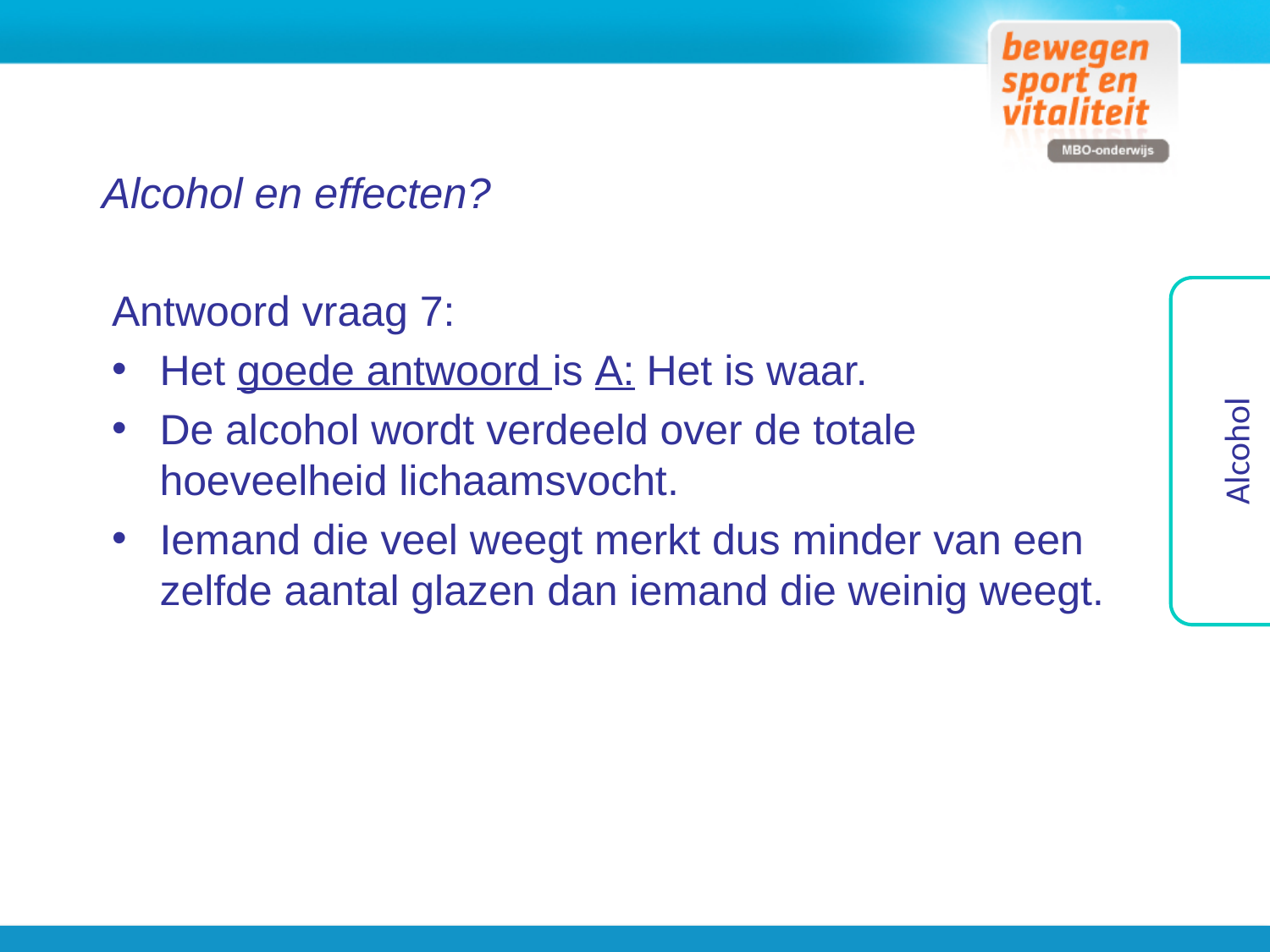

Alcohol en effecten?
Antwoord vraag 7:
Het goede antwoord is A: Het is waar.
De alcohol wordt verdeeld over de totale hoeveelheid lichaamsvocht.
Iemand die veel weegt merkt dus minder van een zelfde aantal glazen dan iemand die weinig weegt.

Alcohol